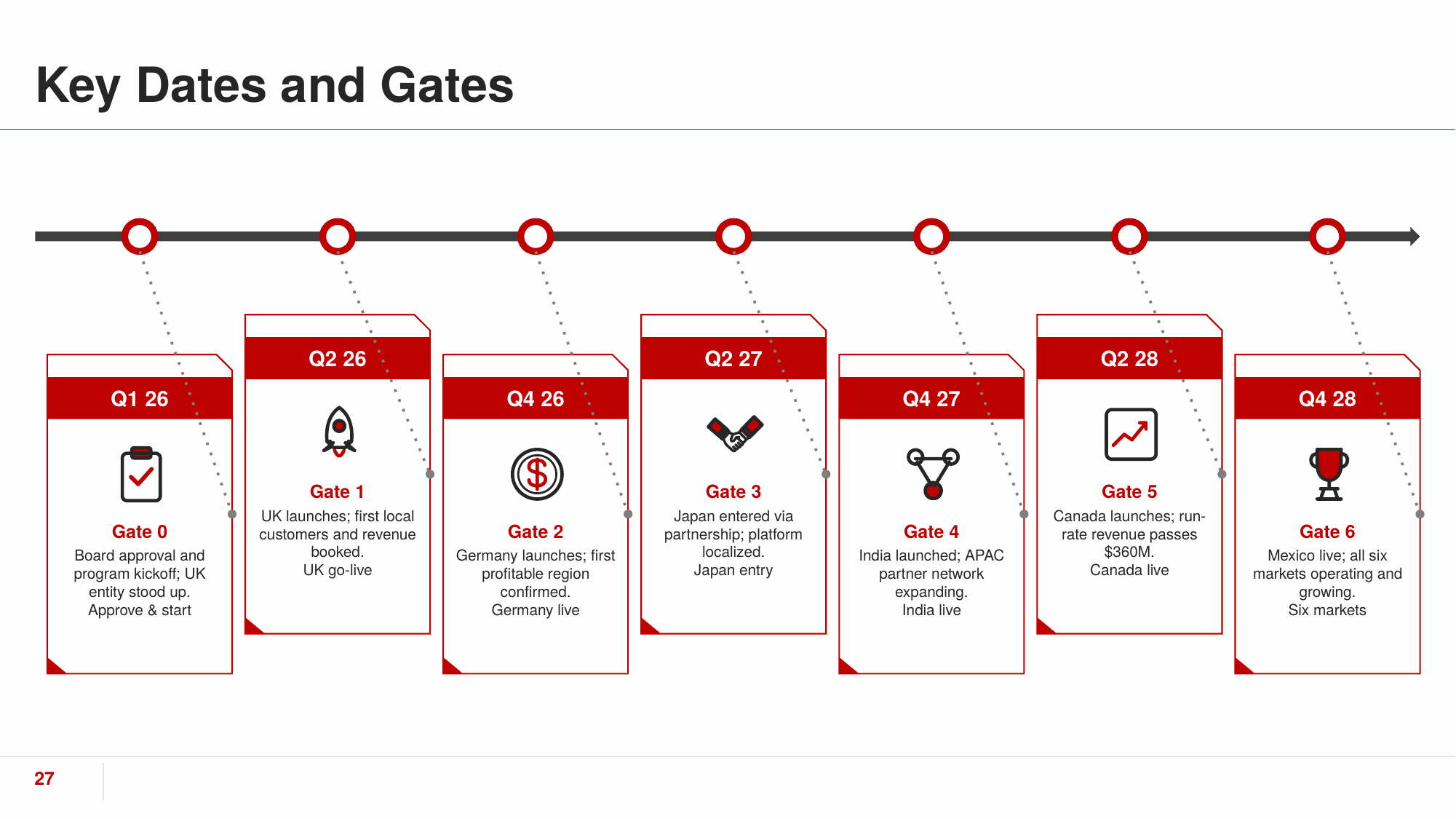

# Key Dates and Gates

Q2 26

Gate 1
UK launches; first local customers and revenue booked.
UK go-live

Q2 27

Gate 3
Japan entered via partnership; platform localized.
Japan entry

Q2 28

Gate 5
Canada launches; run-rate revenue passes $360M.
Canada live

Q1 26

Gate 0
Board approval and program kickoff; UK entity stood up.
Approve & start

Q4 26

Gate 2
Germany launches; first profitable region confirmed.
Germany live

Q4 27

Gate 4
India launched; APAC partner network expanding.
India live

Q4 28

Gate 6
Mexico live; all six markets operating and growing.
Six markets

27